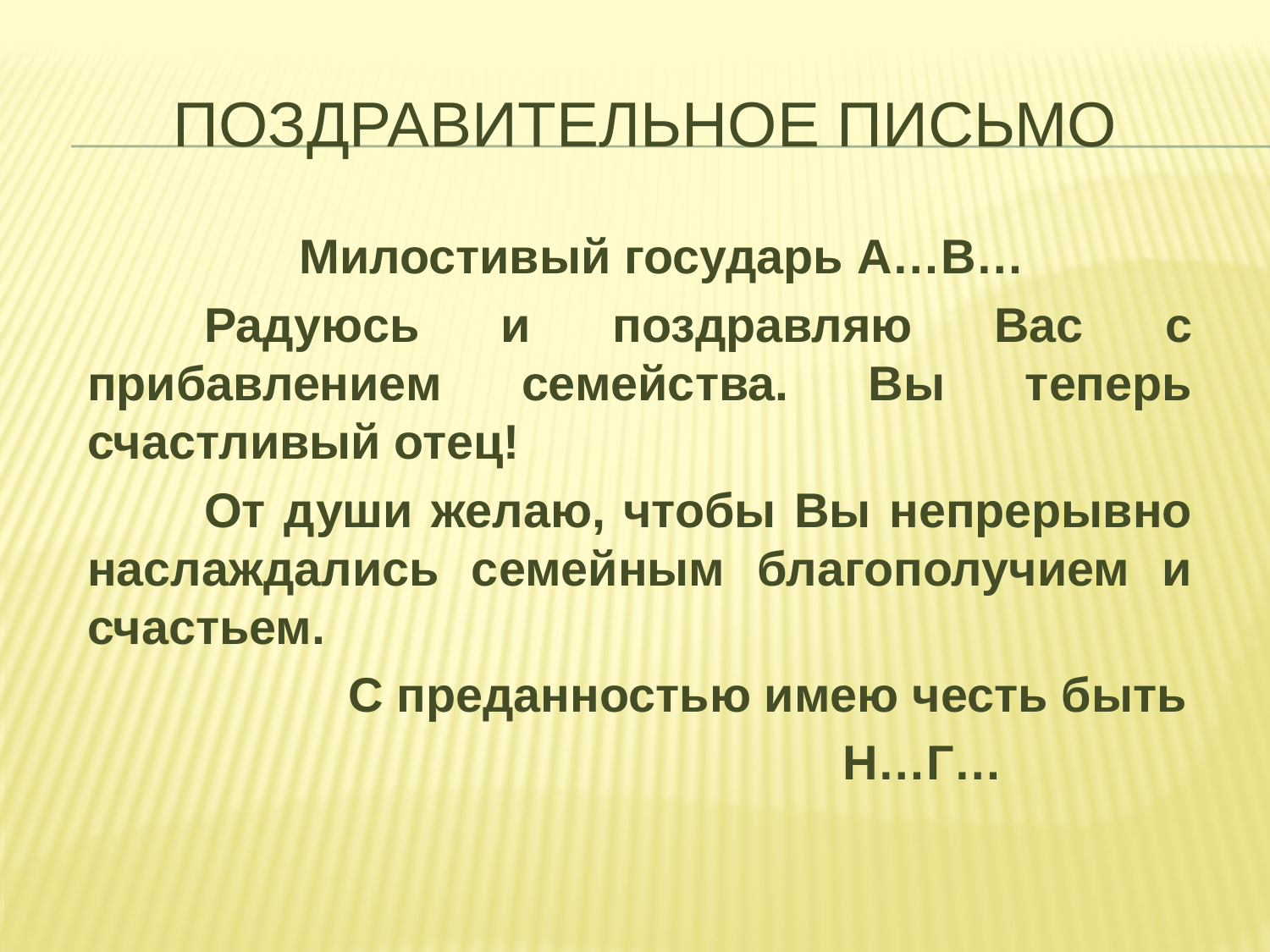

# ПОЗДРАВИТЕЛЬНОЕ ПИСЬМО
    Милостивый государь А…В…
	Радуюсь и поздравляю Вас с прибавлением семейства. Вы теперь счастливый отец!
	От души желаю, чтобы Вы непрерывно наслаждались семейным благополучием и счастьем.
             	  С преданностью имею честь быть
                                                		    Н…Г…